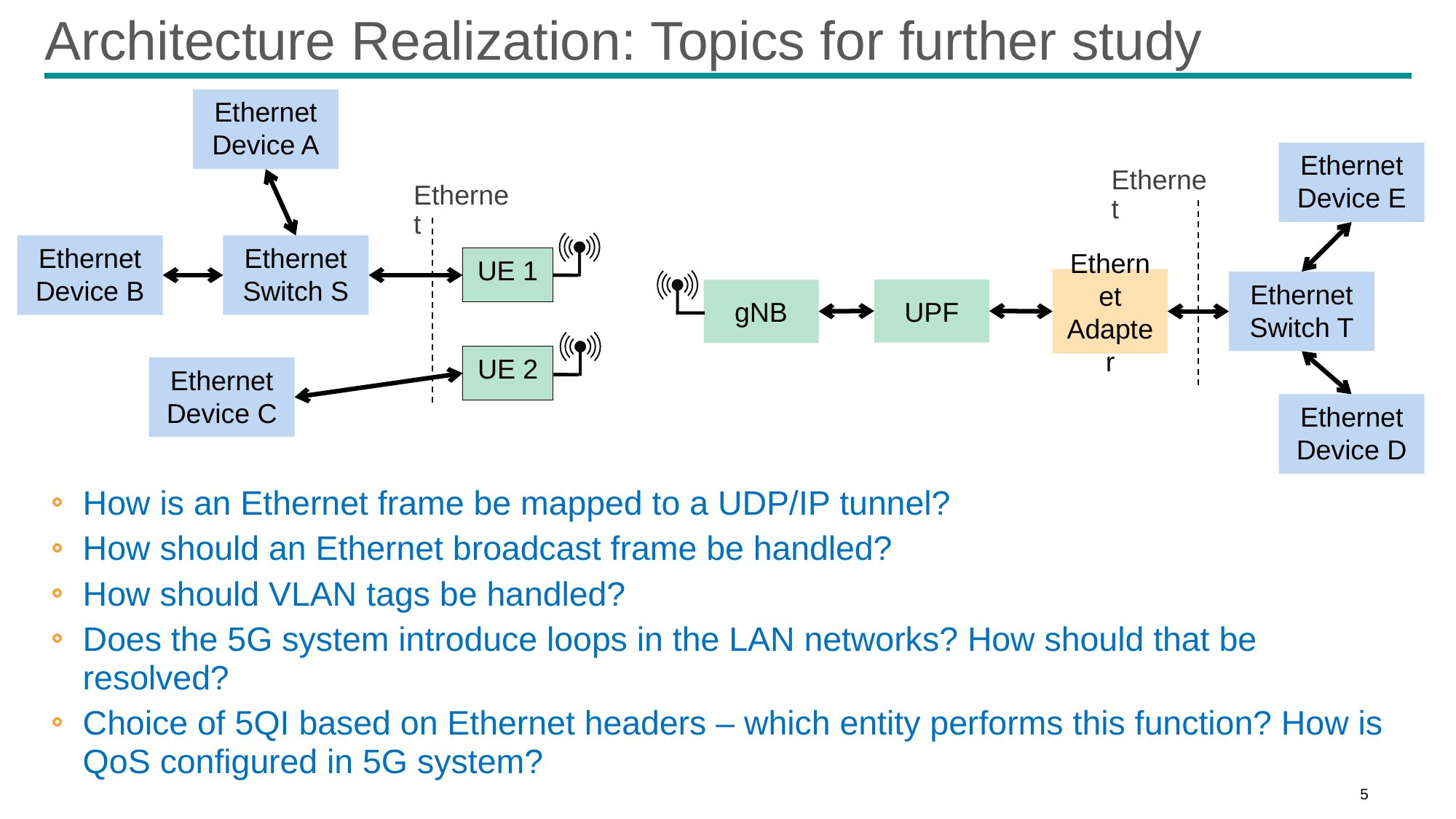

# Architecture Realization: Topics for further study
Ethernet Device A
Ethernet Device E
Ethernet
Ethernet

UE 1
Ethernet Device B
Ethernet Switch S
Ethernet Adapter

Ethernet Switch T
UPF
gNB

UE 2
Ethernet Device C
Ethernet Device D
How is an Ethernet frame be mapped to a UDP/IP tunnel?
How should an Ethernet broadcast frame be handled?
How should VLAN tags be handled?
Does the 5G system introduce loops in the LAN networks? How should that be resolved?
Choice of 5QI based on Ethernet headers – which entity performs this function? How is QoS configured in 5G system?